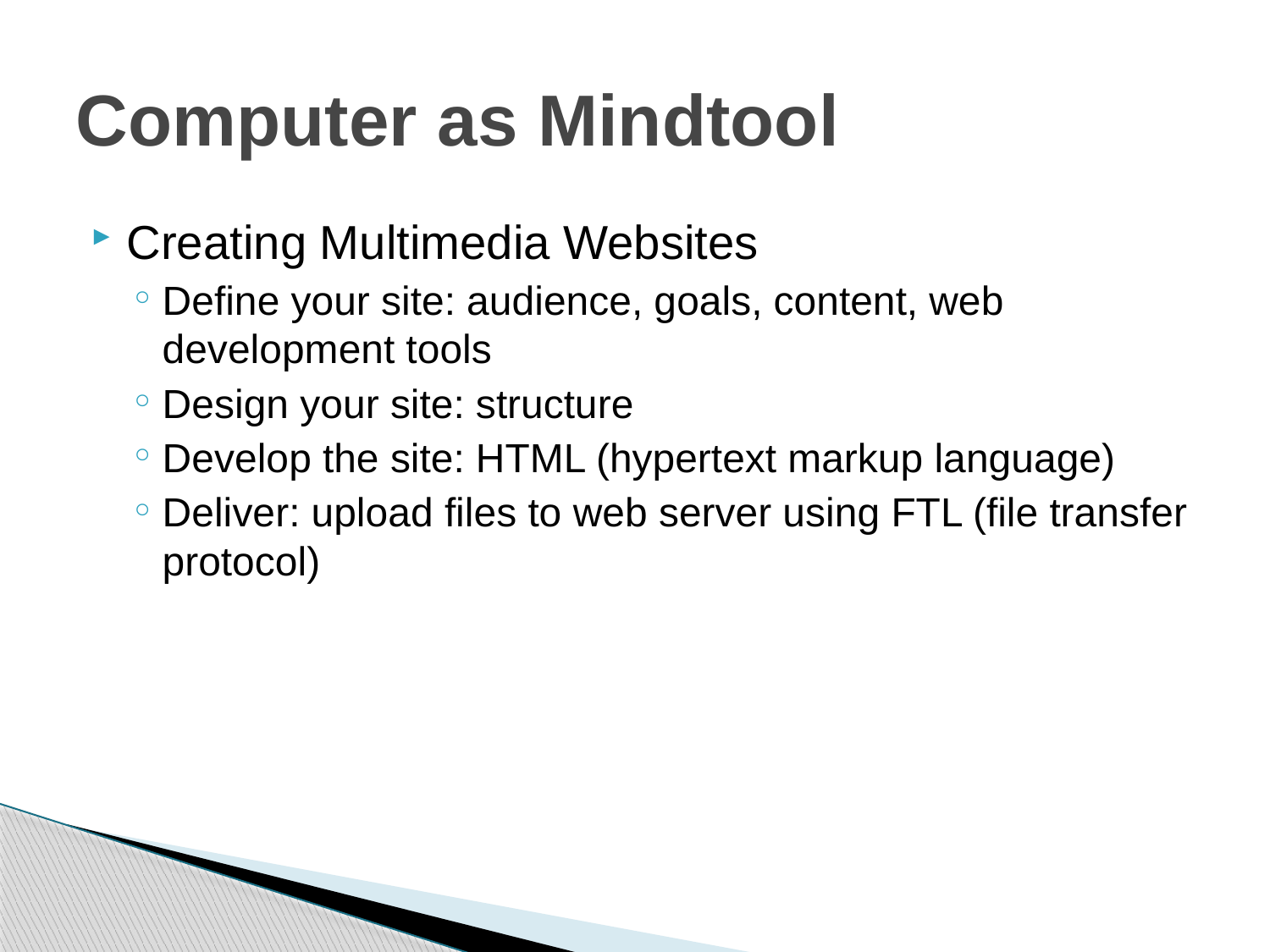

# Computer as Mindtool
Creating Multimedia Websites
Define your site: audience, goals, content, web development tools
Design your site: structure
Develop the site: HTML (hypertext markup language)
Deliver: upload files to web server using FTL (file transfer protocol)